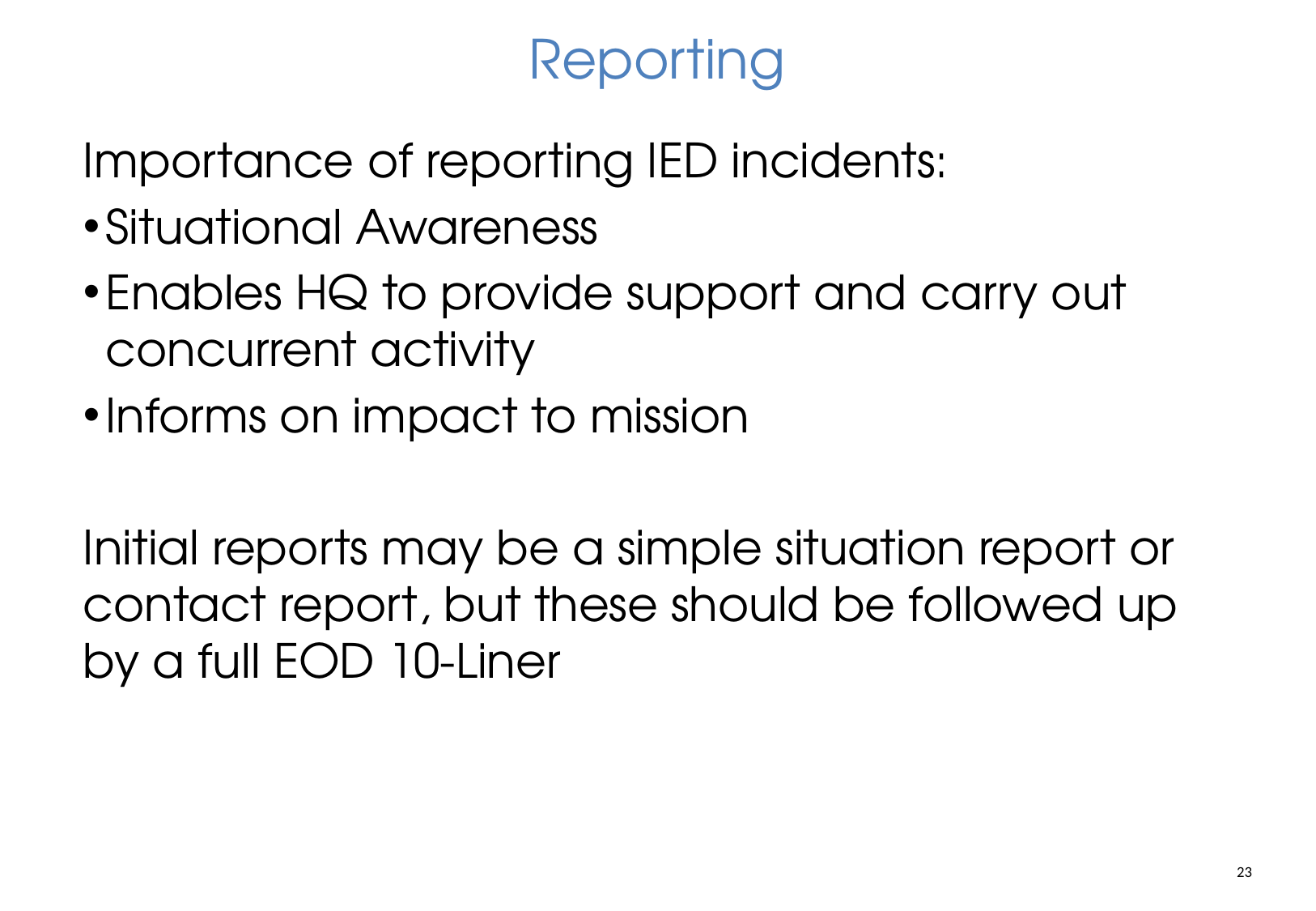

Reporting
Importance of reporting IED incidents:
Situational Awareness
Enables HQ to provide support and carry out concurrent activity
Informs on impact to mission

Initial reports may be a simple situation report or contact report, but these should be followed up by a full EOD 10-Liner